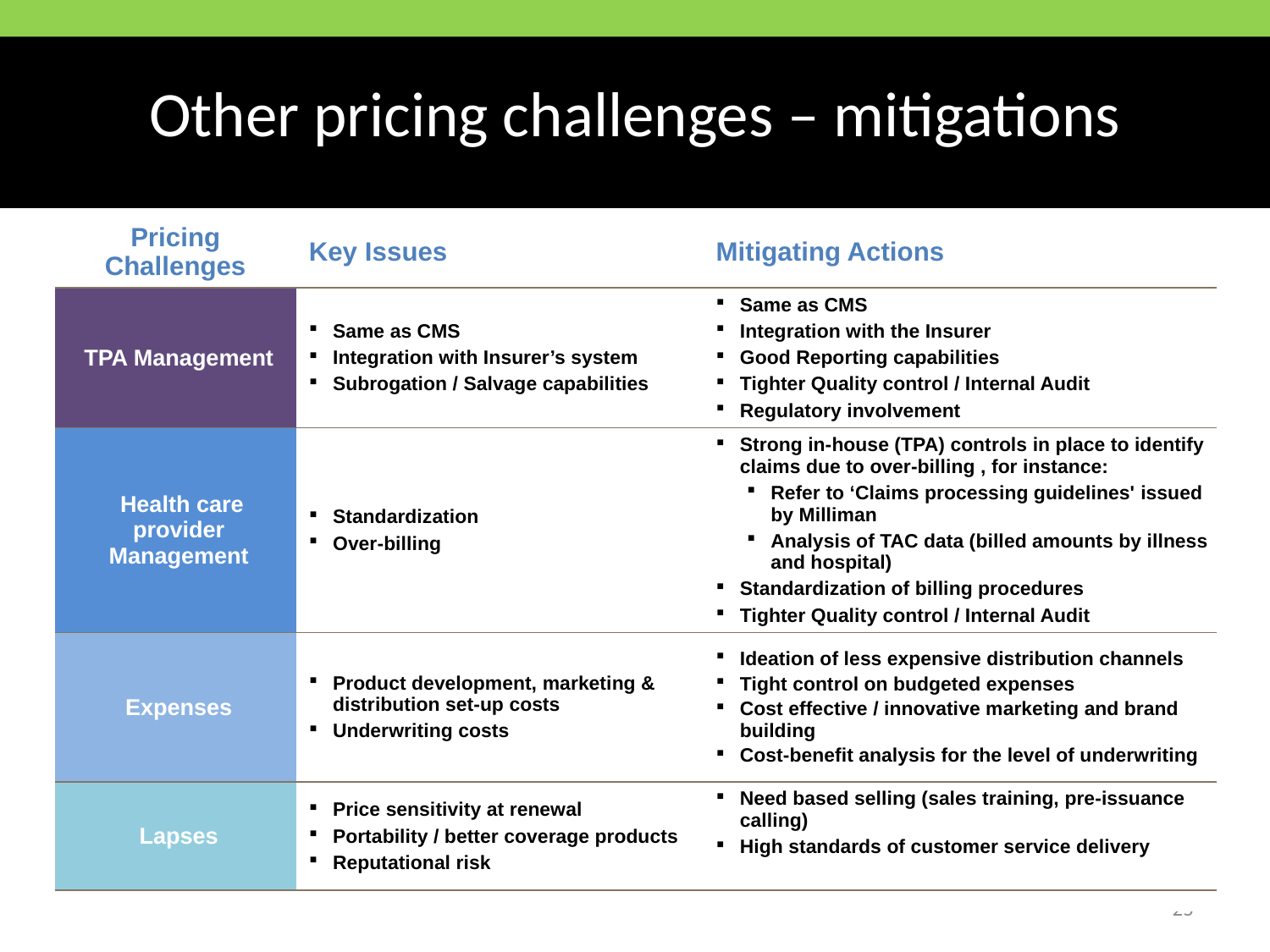

Other pricing challenges – mitigations
| Pricing Challenges | Key Issues | Mitigating Actions |
| --- | --- | --- |
| TPA Management | Same as CMS Integration with Insurer’s system Subrogation / Salvage capabilities | Same as CMS Integration with the Insurer Good Reporting capabilities Tighter Quality control / Internal Audit Regulatory involvement |
| Health care provider Management | Standardization Over-billing | Strong in-house (TPA) controls in place to identify claims due to over-billing , for instance: Refer to ‘Claims processing guidelines' issued by Milliman Analysis of TAC data (billed amounts by illness and hospital) Standardization of billing procedures Tighter Quality control / Internal Audit |
| Expenses | Product development, marketing & distribution set-up costs Underwriting costs | Ideation of less expensive distribution channels Tight control on budgeted expenses Cost effective / innovative marketing and brand building Cost-benefit analysis for the level of underwriting |
| Lapses | Price sensitivity at renewal Portability / better coverage products Reputational risk | Need based selling (sales training, pre-issuance calling) High standards of customer service delivery |

25